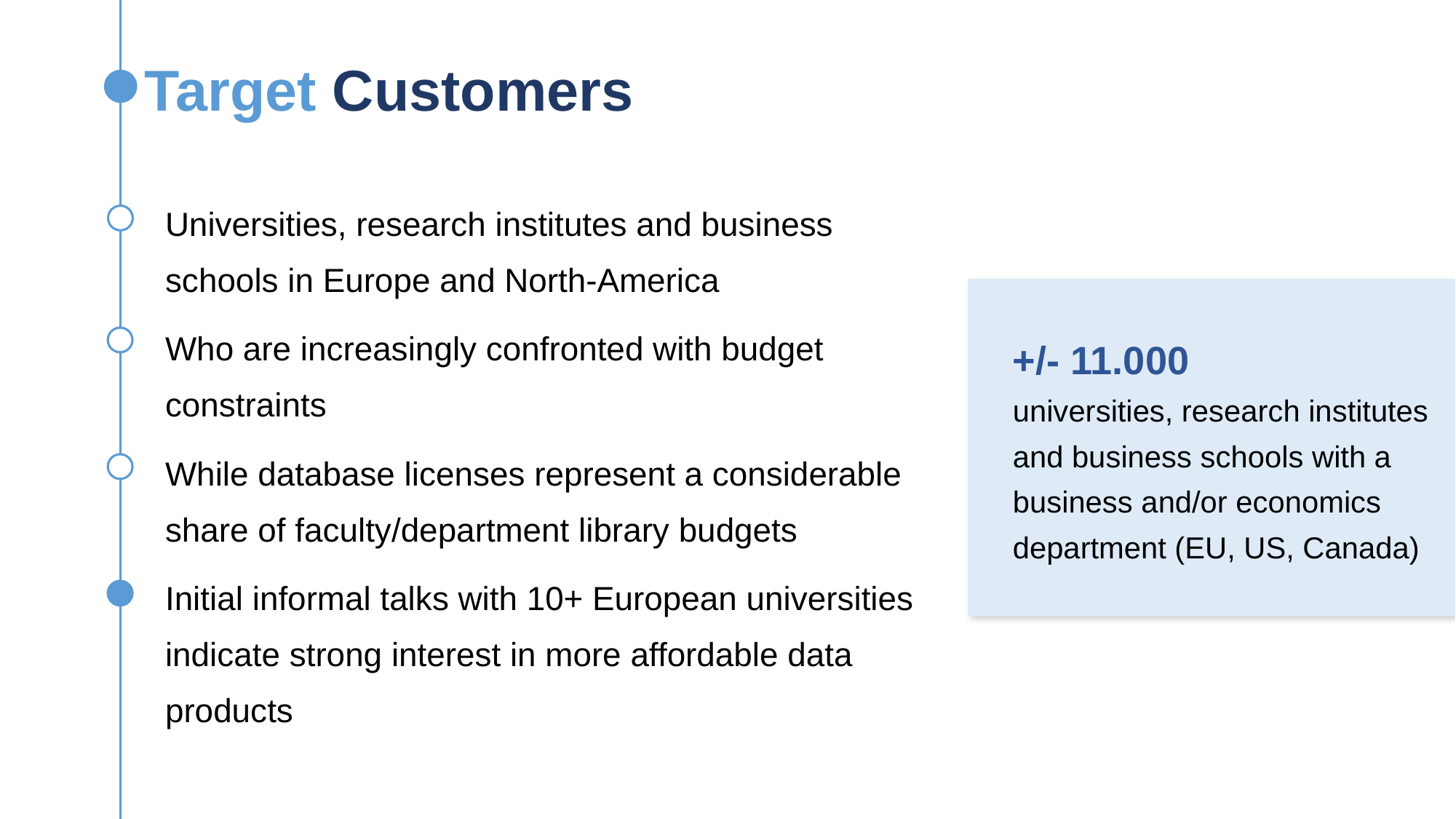

Target Customers

Universities, research institutes and business schools in Europe and North-America

Who are increasingly confronted with budget constraints

While database licenses represent a considerable share of faculty/department library budgets

Initial informal talks with 10+ European universities indicate strong interest in more affordable data products

+/- 11.000
universities, research institutes and business schools with a business and/or economics department (EU, US, Canada)